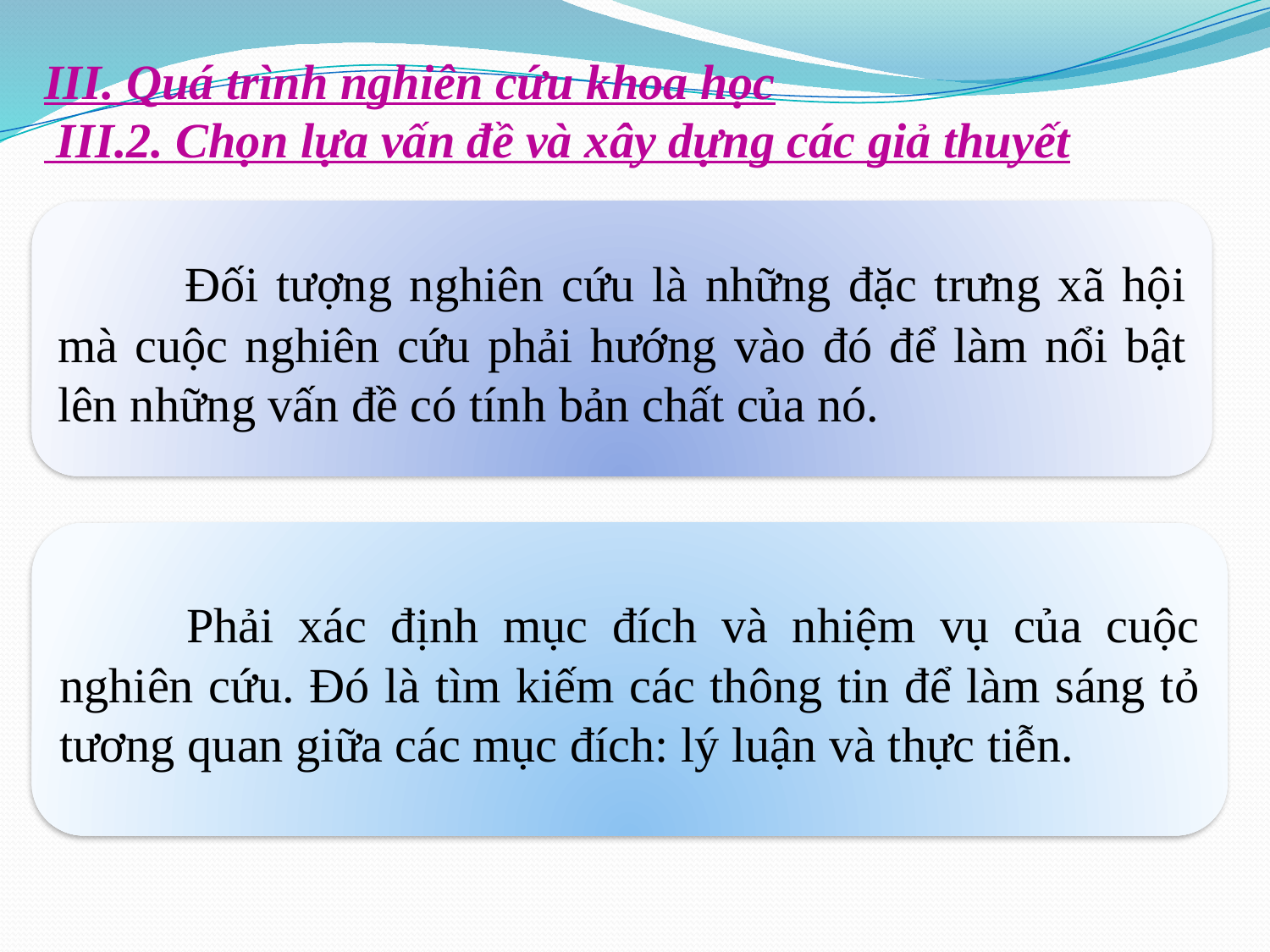

III. Quá trình nghiên cứu khoa học
 III.2. Chọn lựa vấn đề và xây dựng các giả thuyết

	Đối tượng nghiên cứu là những đặc trưng xã hội mà cuộc nghiên cứu phải hướng vào đó để làm nổi bật lên những vấn đề có tính bản chất của nó.

	Phải xác định mục đích và nhiệm vụ của cuộc nghiên cứu. Đó là tìm kiếm các thông tin để làm sáng tỏ tương quan giữa các mục đích: lý luận và thực tiễn.